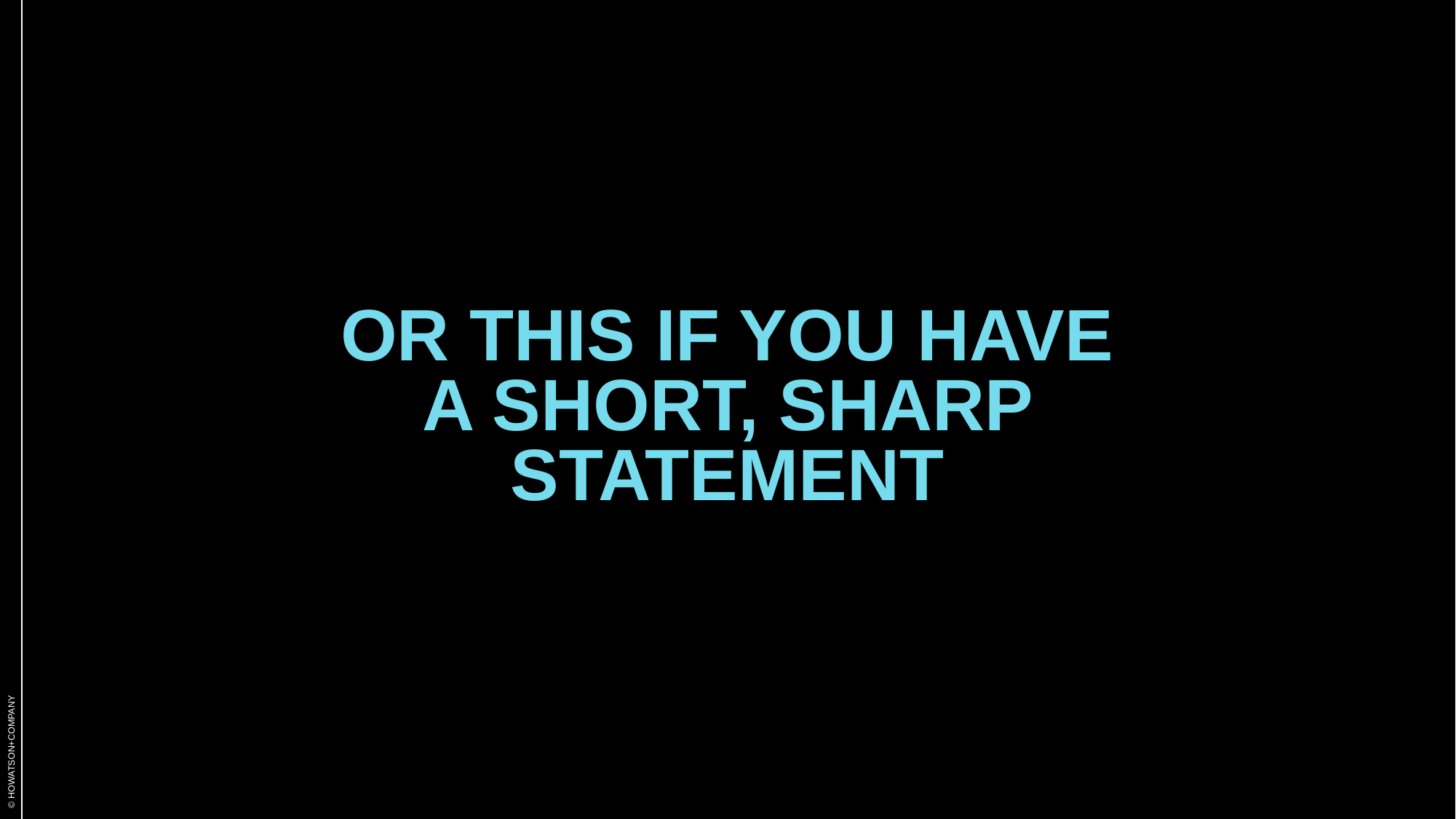

© HOWATSON+COMPANY

OR THIS IF YOU HAVE A SHORT, SHARP STATEMENT
# Use this for breaks within sections